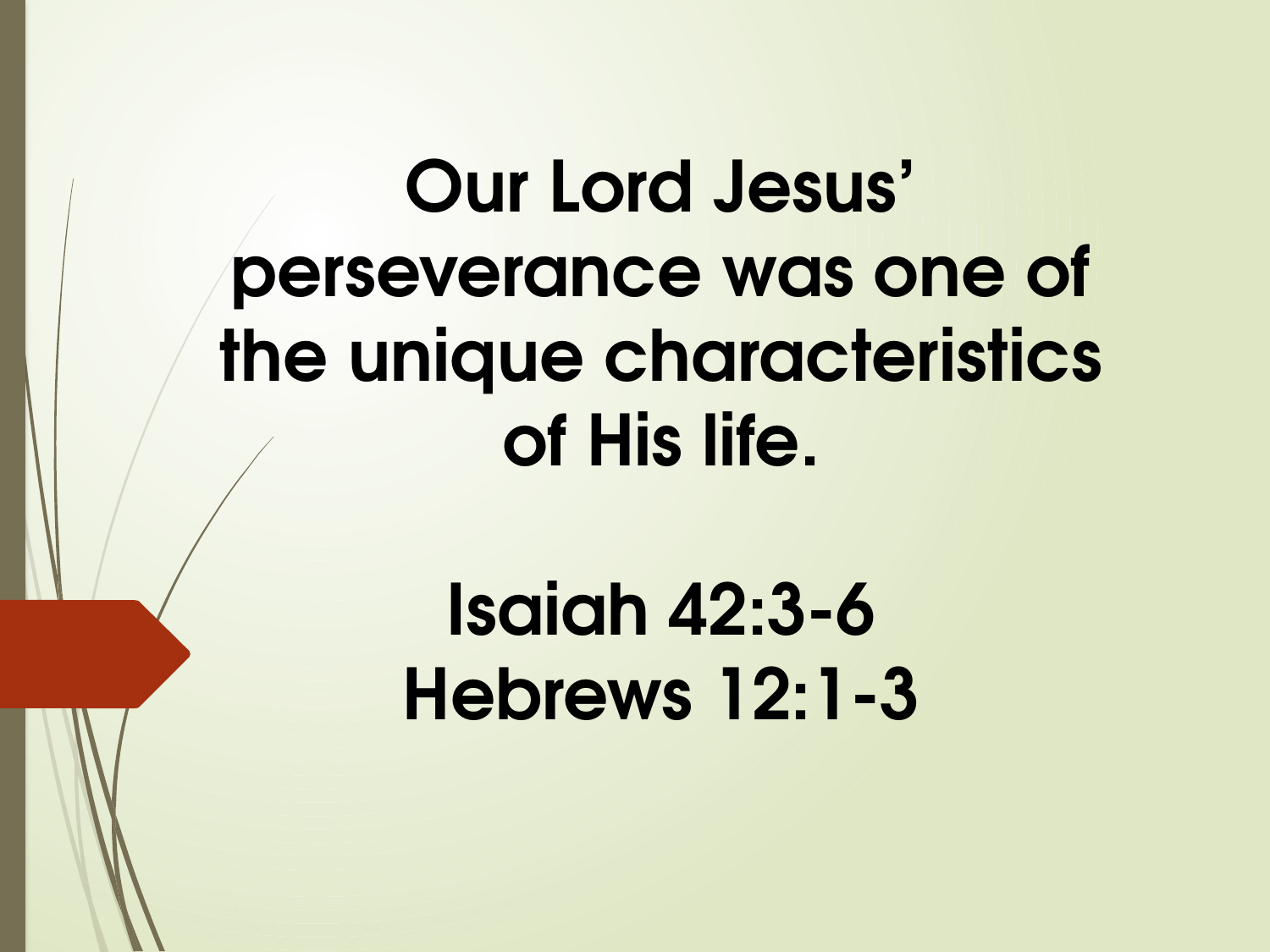

Our Lord Jesus’ perseverance was one of the unique characteristics of His life.

Isaiah 42:3-6
Hebrews 12:1-3